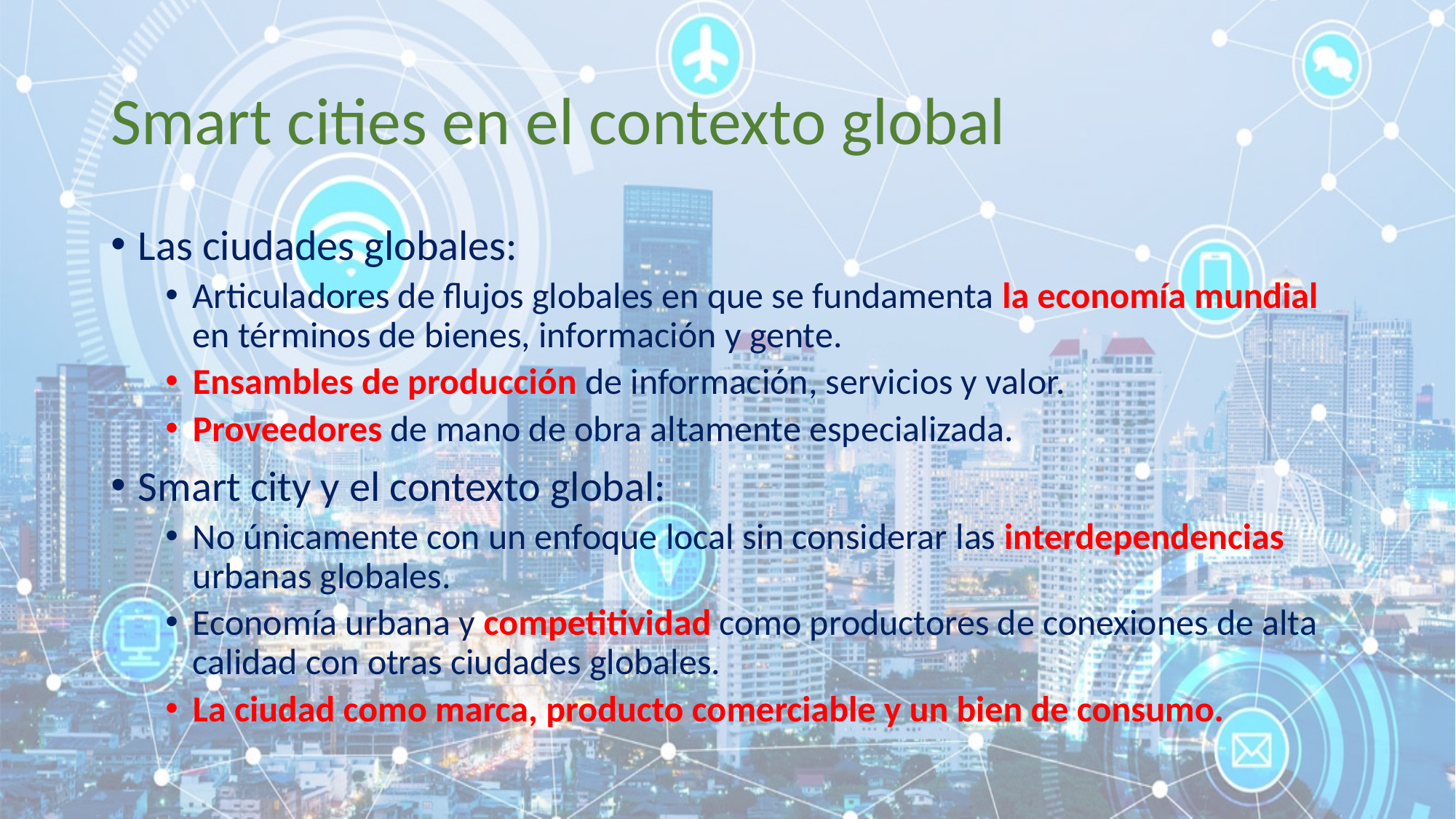

# Smart cities en el contexto global
Las ciudades globales:
Articuladores de flujos globales en que se fundamenta la economía mundial en términos de bienes, información y gente.
Ensambles de producción de información, servicios y valor.
Proveedores de mano de obra altamente especializada.
Smart city y el contexto global:
No únicamente con un enfoque local sin considerar las interdependencias urbanas globales.
Economía urbana y competitividad como productores de conexiones de alta calidad con otras ciudades globales.
La ciudad como marca, producto comerciable y un bien de consumo.